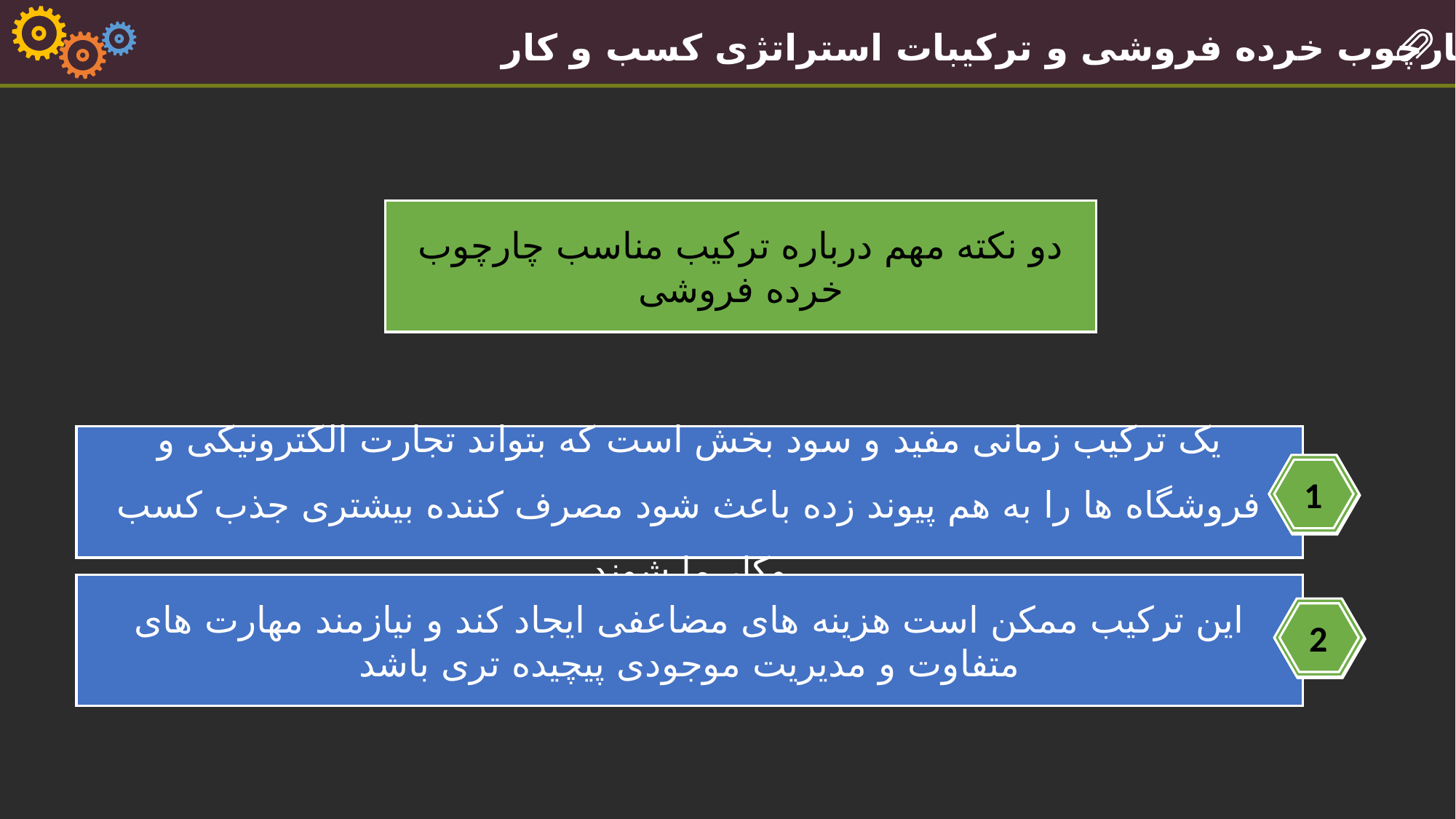

چارچوب خرده فروشی و ترکیبات استراتژی کسب و کار

دو نکته مهم درباره ترکیب مناسب چارچوب خرده فروشی
یک ترکیب زمانی مفید و سود بخش است که بتواند تجارت الکترونیکی و فروشگاه ها را به هم پیوند زده باعث شود مصرف کننده بیشتری جذب کسب وکار ما شوند

1
این ترکیب ممکن است هزینه های مضاعفی ایجاد کند و نیازمند مهارت های متفاوت و مدیریت موجودی پیچیده تری باشد

2